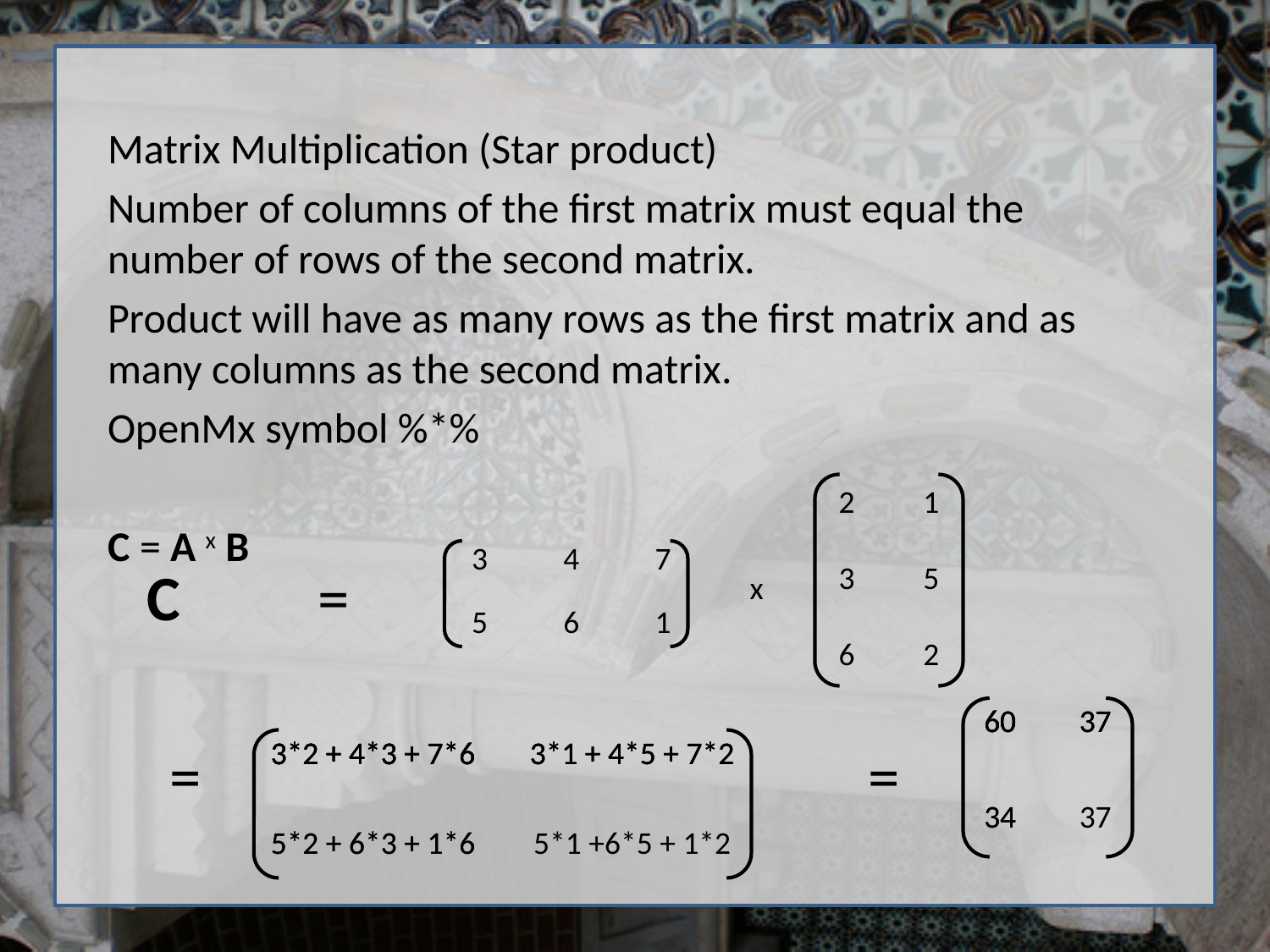

Matrix Multiplication (Star product)
Number of columns of the first matrix must equal the number of rows of the second matrix.
Product will have as many rows as the first matrix and as many columns as the second matrix.
OpenMx symbol %*%

C = A x B
| 2 | 1 |
| --- | --- |
| 3 | 5 |
| 6 | 2 |

| 3 | 4 | 7 |
| --- | --- | --- |
| 5 | 6 | 1 |

C
=
x
| 60 |  |
| --- | --- |
|  |  |
| 60 | 37 |
| --- | --- |
|  |  |
| 60 | 37 |
| --- | --- |
| 34 |  |
| 60 | 37 |
| --- | --- |
| 34 | 37 |

| 3\*2 + 4\*3 + 7\*6 |  |
| --- | --- |
|  |  |
| 3\*2 + 4\*3 + 7\*6 | 3\*1 + 4\*5 + 7\*2 |
| --- | --- |
|  |  |
| 3\*2 + 4\*3 + 7\*6 | 3\*1 + 4\*5 + 7\*2 |
| --- | --- |
| 5\*2 + 6\*3 + 1\*6 |  |
| 3\*2 + 4\*3 + 7\*6 | 3\*1 + 4\*5 + 7\*2 |
| --- | --- |
| 5\*2 + 6\*3 + 1\*6 | 5\*1 +6\*5 + 1\*2 |
=

=